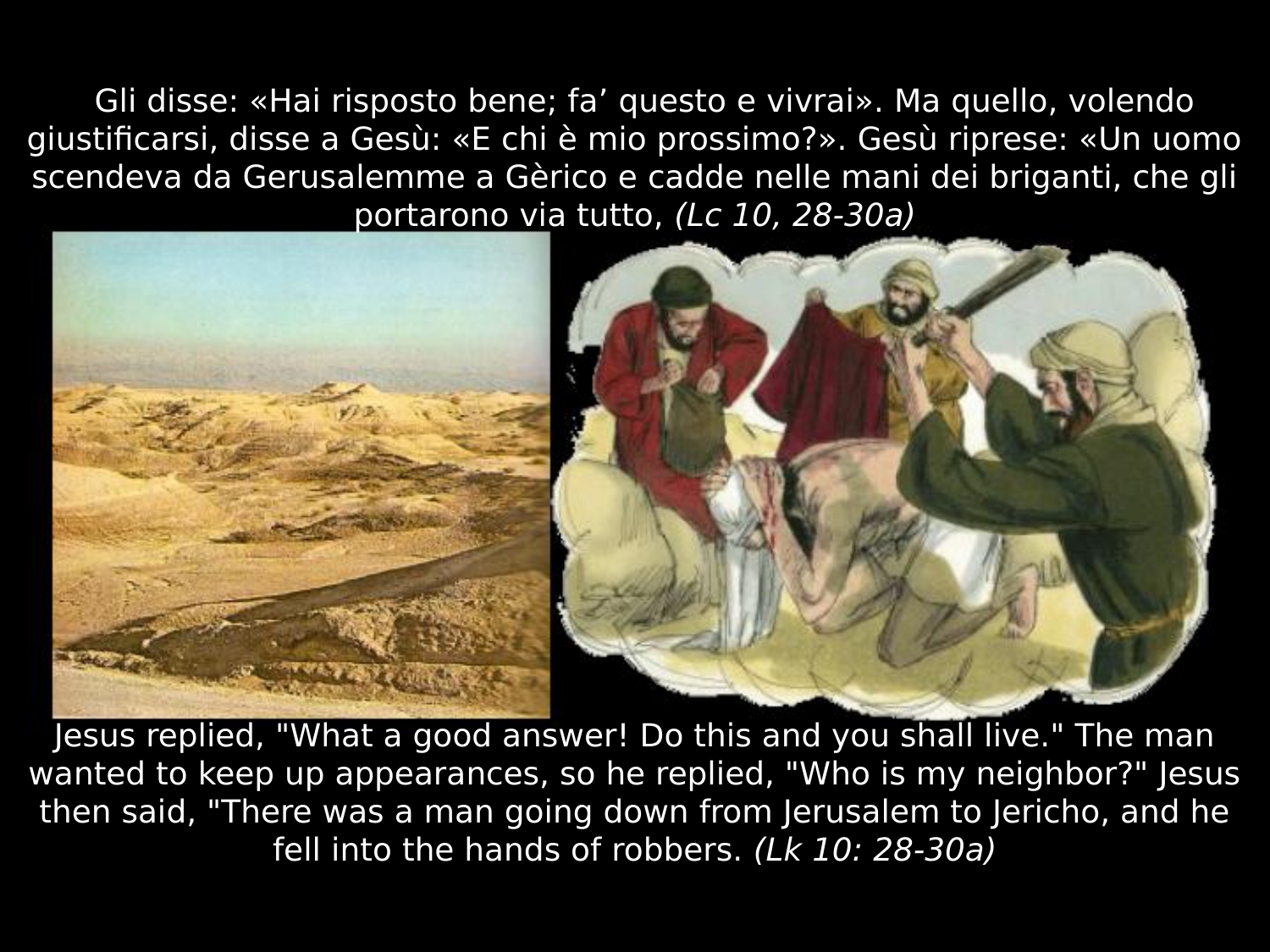

Gli disse: «Hai risposto bene; fa’ questo e vivrai». Ma quello, volendo giustificarsi, disse a Gesù: «E chi è mio prossimo?». Gesù riprese: «Un uomo scendeva da Gerusalemme a Gèrico e cadde nelle mani dei briganti, che gli portarono via tutto, (Lc 10, 28-30a)
Jesus replied, "What a good answer! Do this and you shall live." The man wanted to keep up appearances, so he replied, "Who is my neighbor?" Jesus then said, "There was a man going down from Jerusalem to Jericho, and he fell into the hands of robbers. (Lk 10: 28-30a)